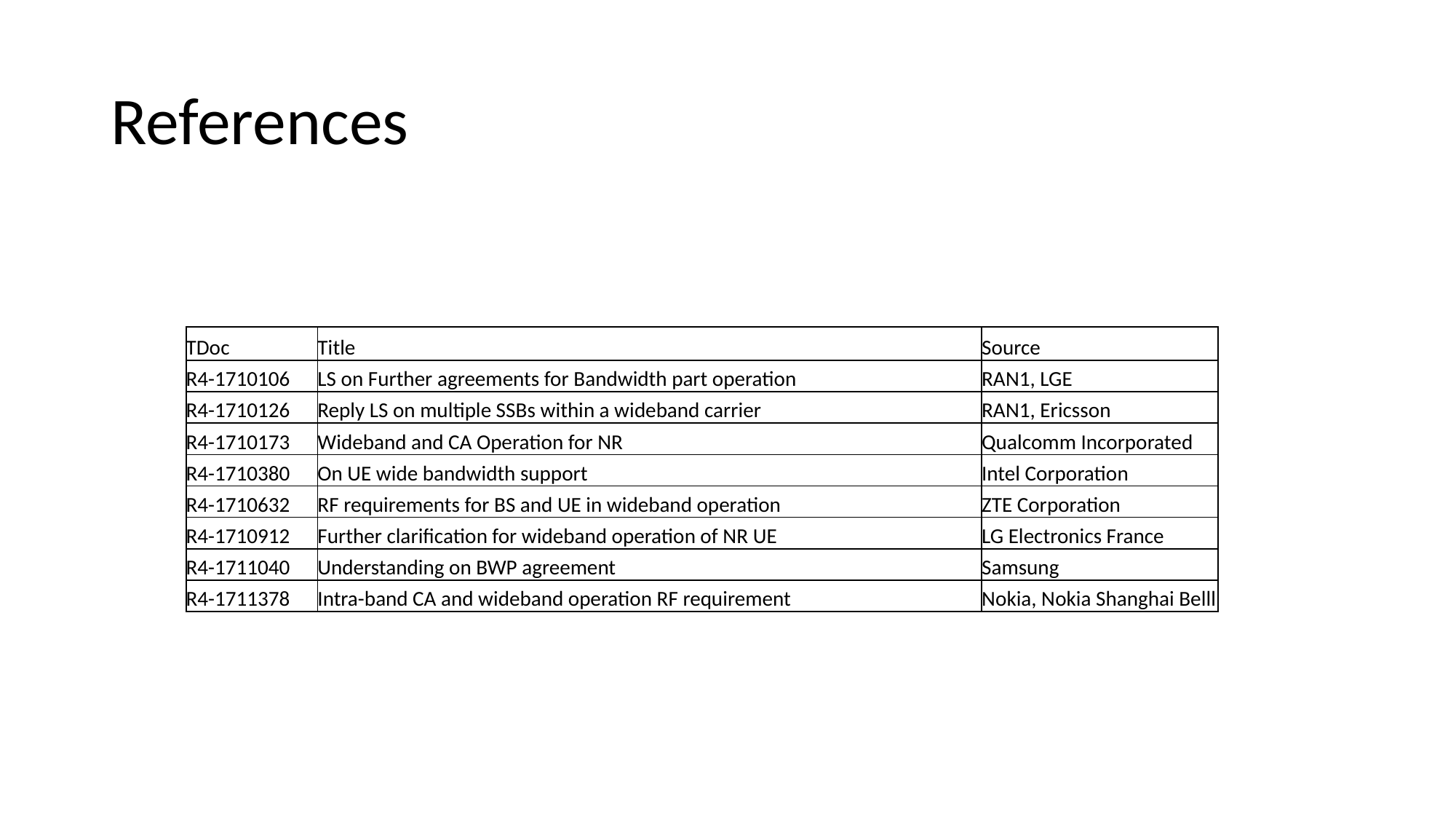

# References
| TDoc | Title | Source |
| --- | --- | --- |
| R4-1710106 | LS on Further agreements for Bandwidth part operation | RAN1, LGE |
| R4-1710126 | Reply LS on multiple SSBs within a wideband carrier | RAN1, Ericsson |
| R4-1710173 | Wideband and CA Operation for NR | Qualcomm Incorporated |
| R4-1710380 | On UE wide bandwidth support | Intel Corporation |
| R4-1710632 | RF requirements for BS and UE in wideband operation | ZTE Corporation |
| R4-1710912 | Further clarification for wideband operation of NR UE | LG Electronics France |
| R4-1711040 | Understanding on BWP agreement | Samsung |
| R4-1711378 | Intra-band CA and wideband operation RF requirement | Nokia, Nokia Shanghai Belll |